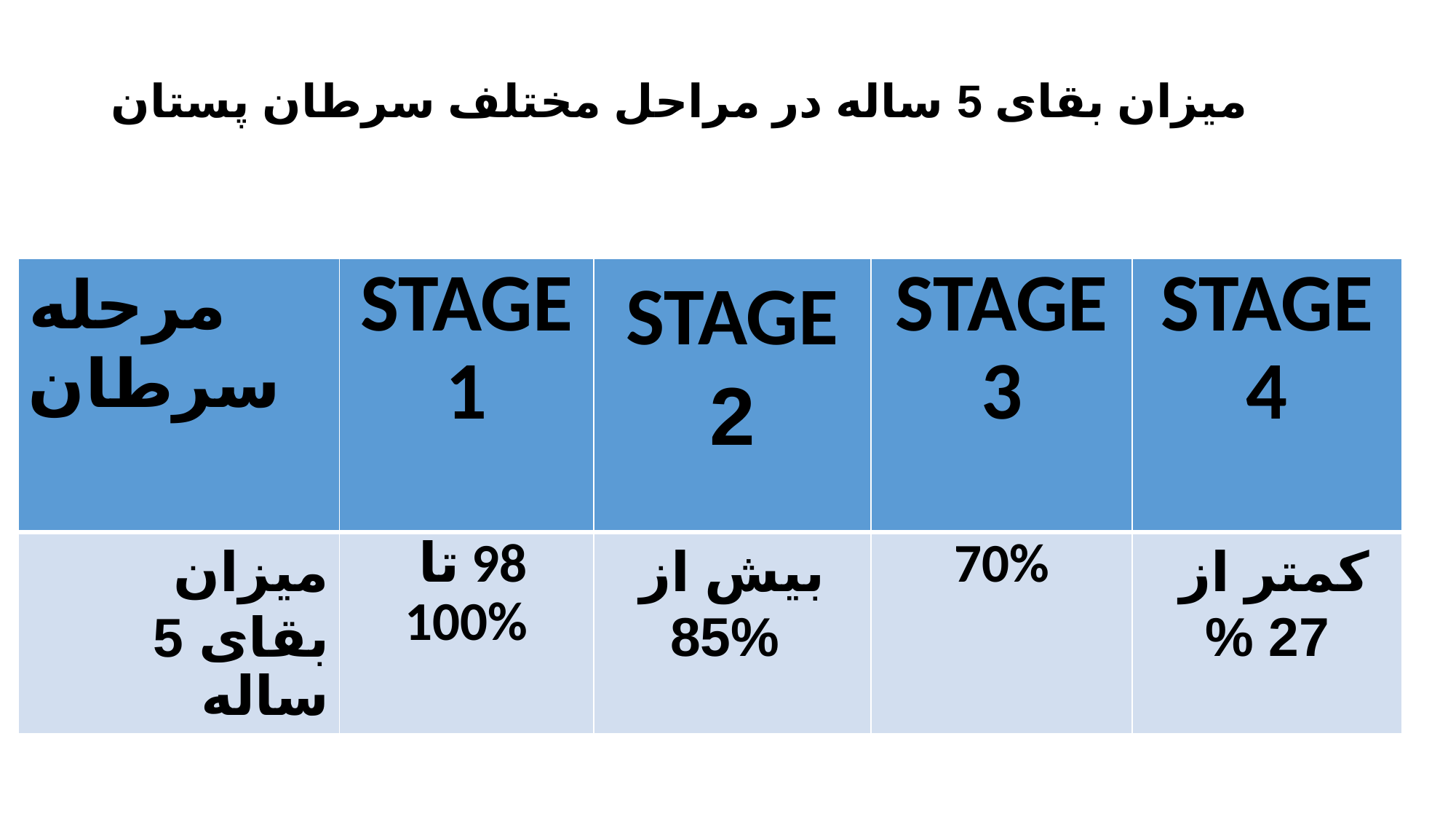

# میزان بقای 5 ساله در مراحل مختلف سرطان پستان
| مرحله سرطان | STAGE 1 | STAGE 2 | STAGE 3 | STAGE 4 |
| --- | --- | --- | --- | --- |
| میزان بقای 5 ساله | 98 تا 100% | بیش از 85% | 70% | کمتر از 27 % |